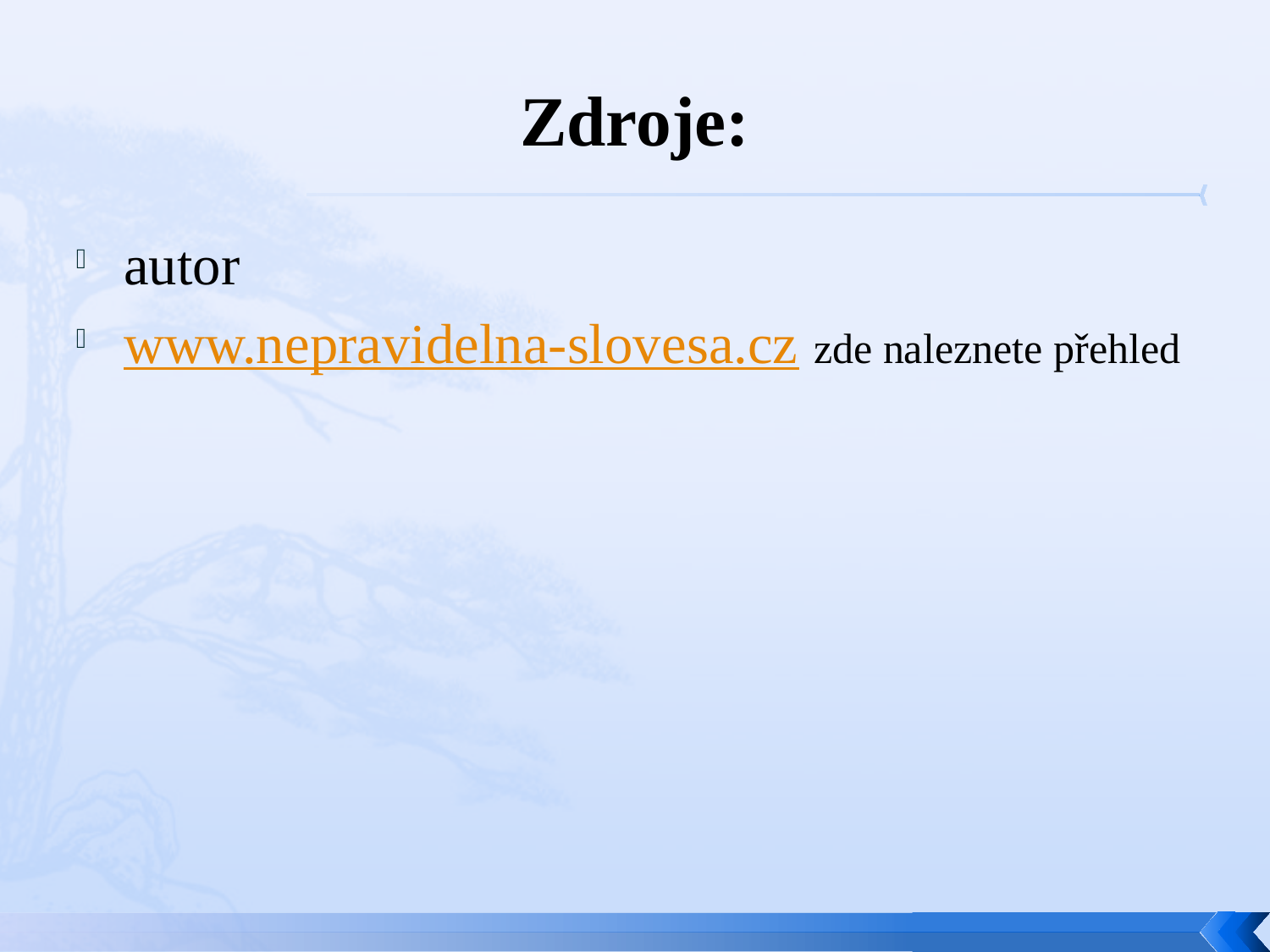

# Zdroje:
autor
www.nepravidelna-slovesa.cz zde naleznete přehled